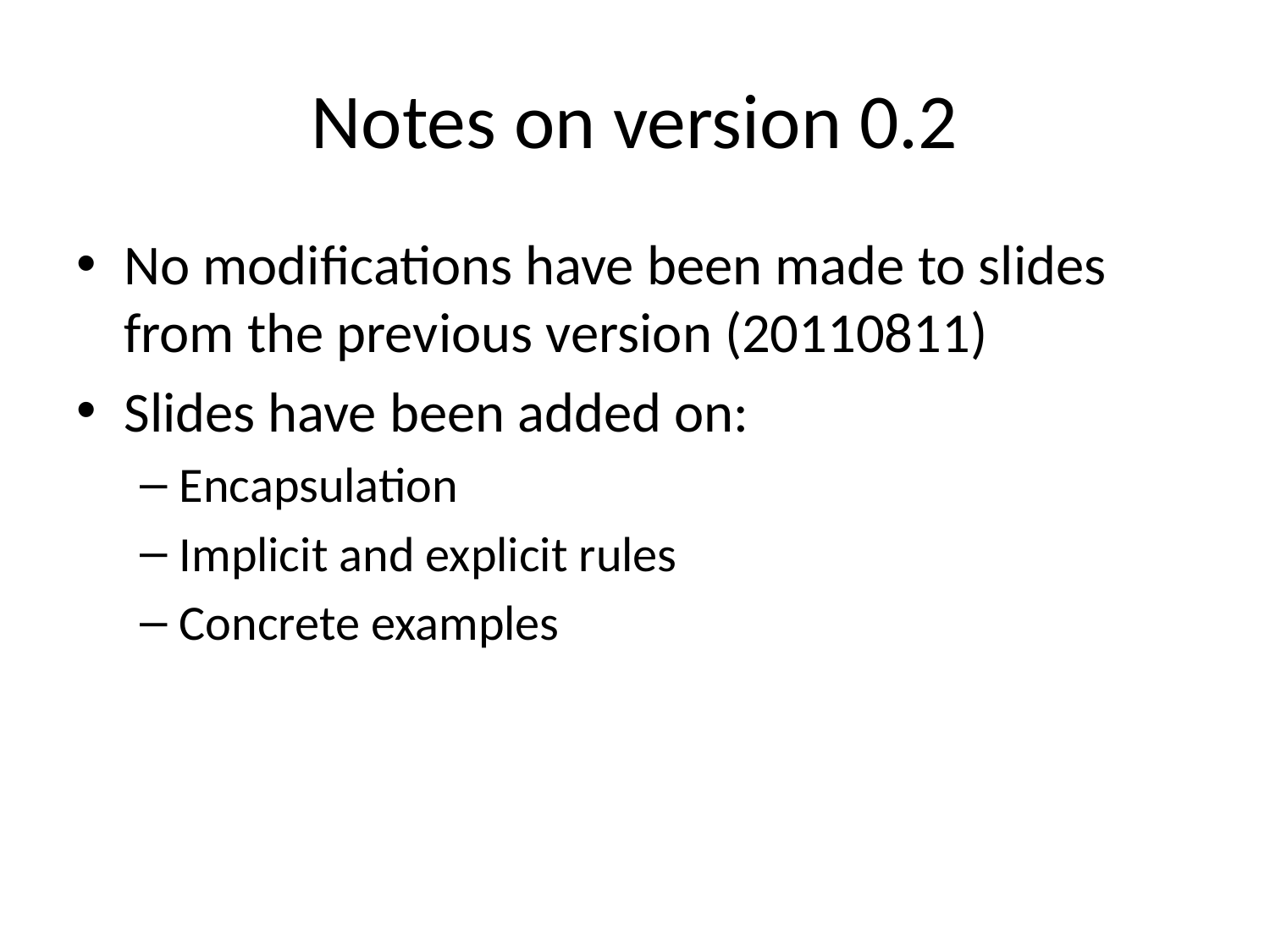

# Notes on version 0.2
No modifications have been made to slides from the previous version (20110811)
Slides have been added on:
Encapsulation
Implicit and explicit rules
Concrete examples